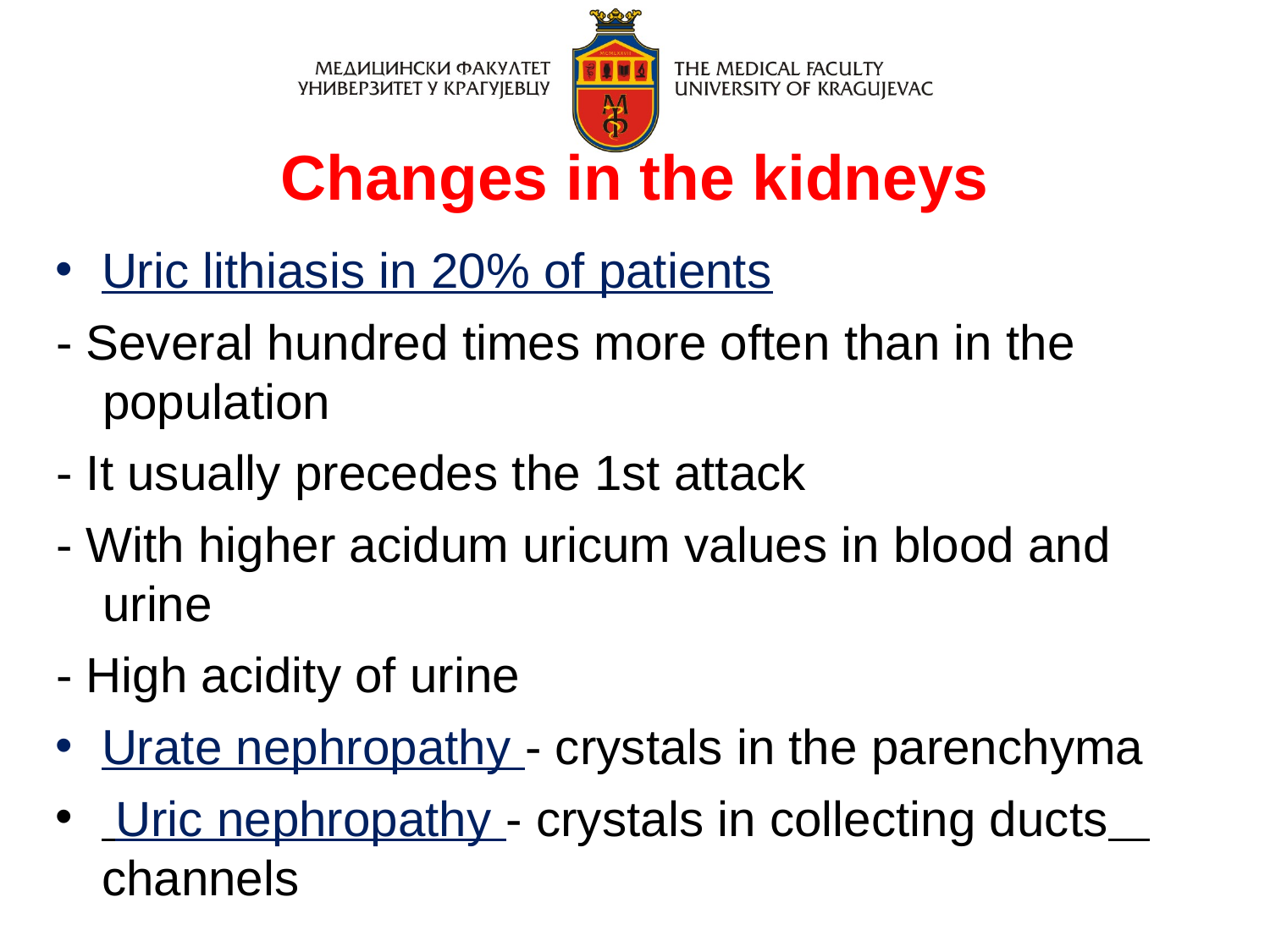

Changes in the kidneys
Uric lithiasis in 20% of patients
- Several hundred times more often than in the population
- It usually precedes the 1st attack
- With higher acidum uricum values in blood and urine
- High acidity of urine
Urate nephropathy - crystals in the parenchyma
 Uric nephropathy - crystals in collecting ducts    channels